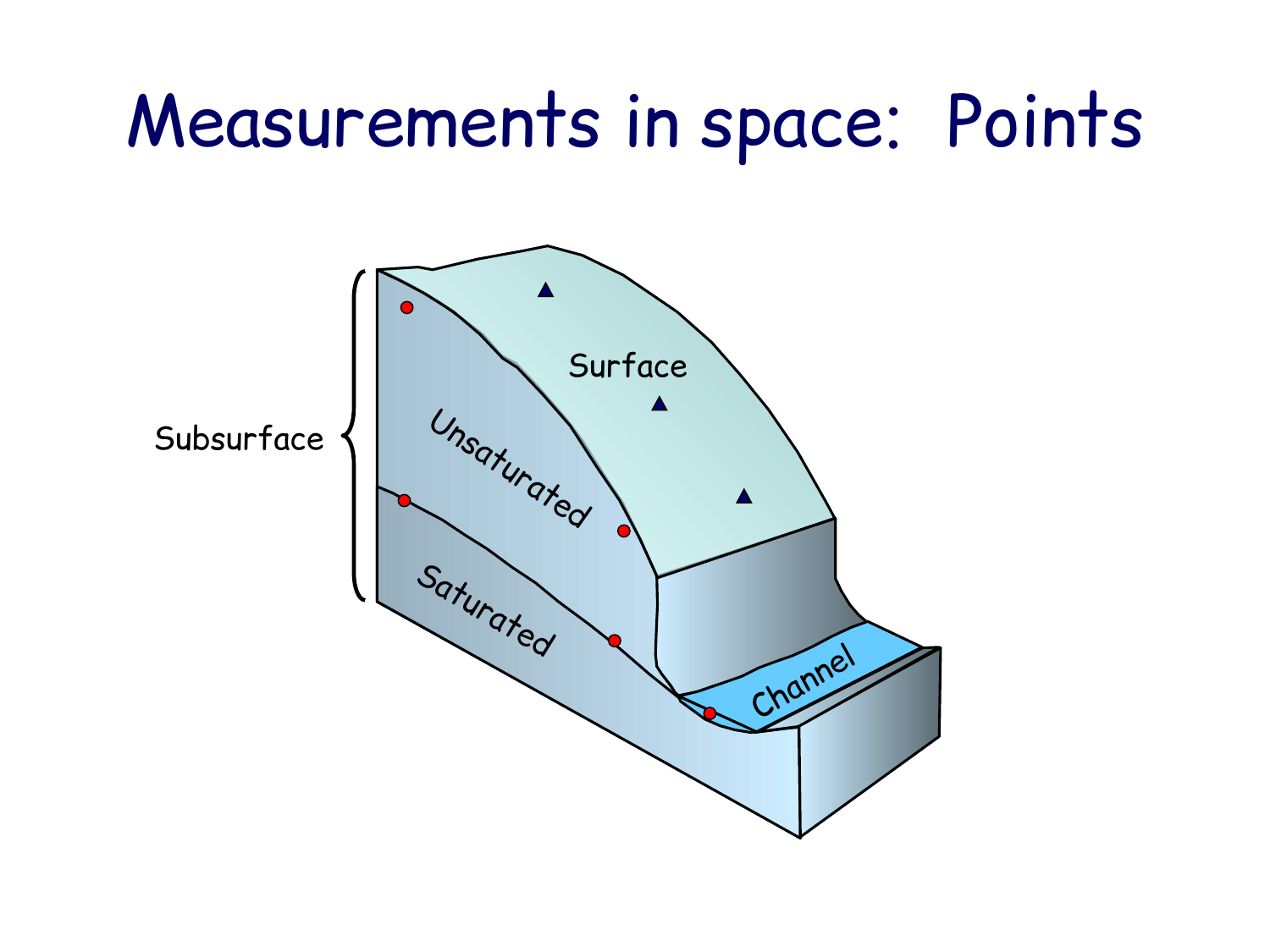

# Measurements in space:  Points

Surface

Subsurface
Unsaturated

Saturated

Channel